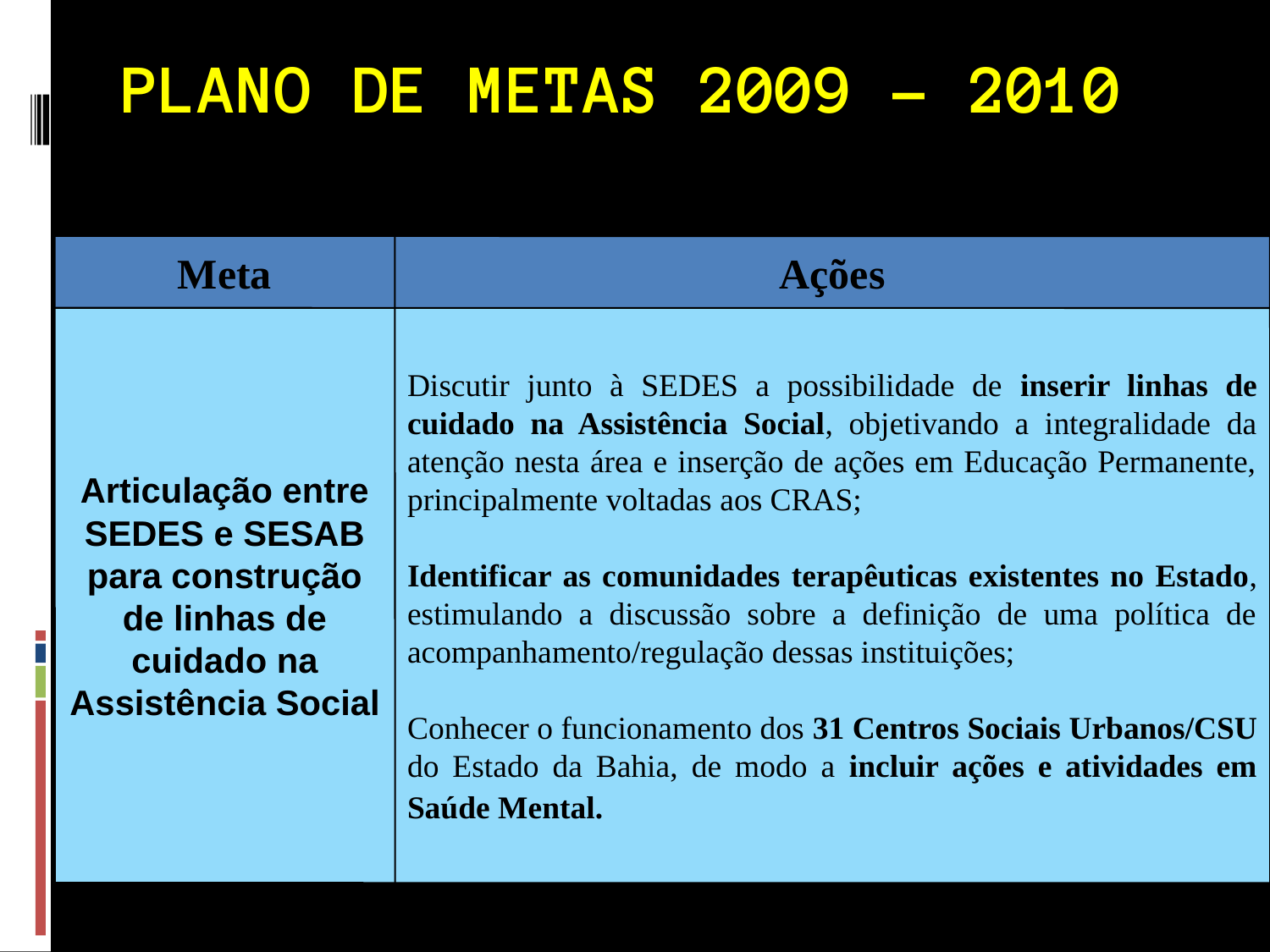

PLANO DE METAS 2009 - 2010
Meta

Ações

Articulação entre SEDES e SESAB para construção de linhas de cuidado na Assistência Social

Discutir junto à SEDES a possibilidade de inserir linhas de cuidado na Assistência Social, objetivando a integralidade da atenção nesta área e inserção de ações em Educação Permanente, principalmente voltadas aos CRAS;

Identificar as comunidades terapêuticas existentes no Estado, estimulando a discussão sobre a definição de uma política de acompanhamento/regulação dessas instituições;

Conhecer o funcionamento dos 31 Centros Sociais Urbanos/CSU do Estado da Bahia, de modo a incluir ações e atividades em Saúde Mental.